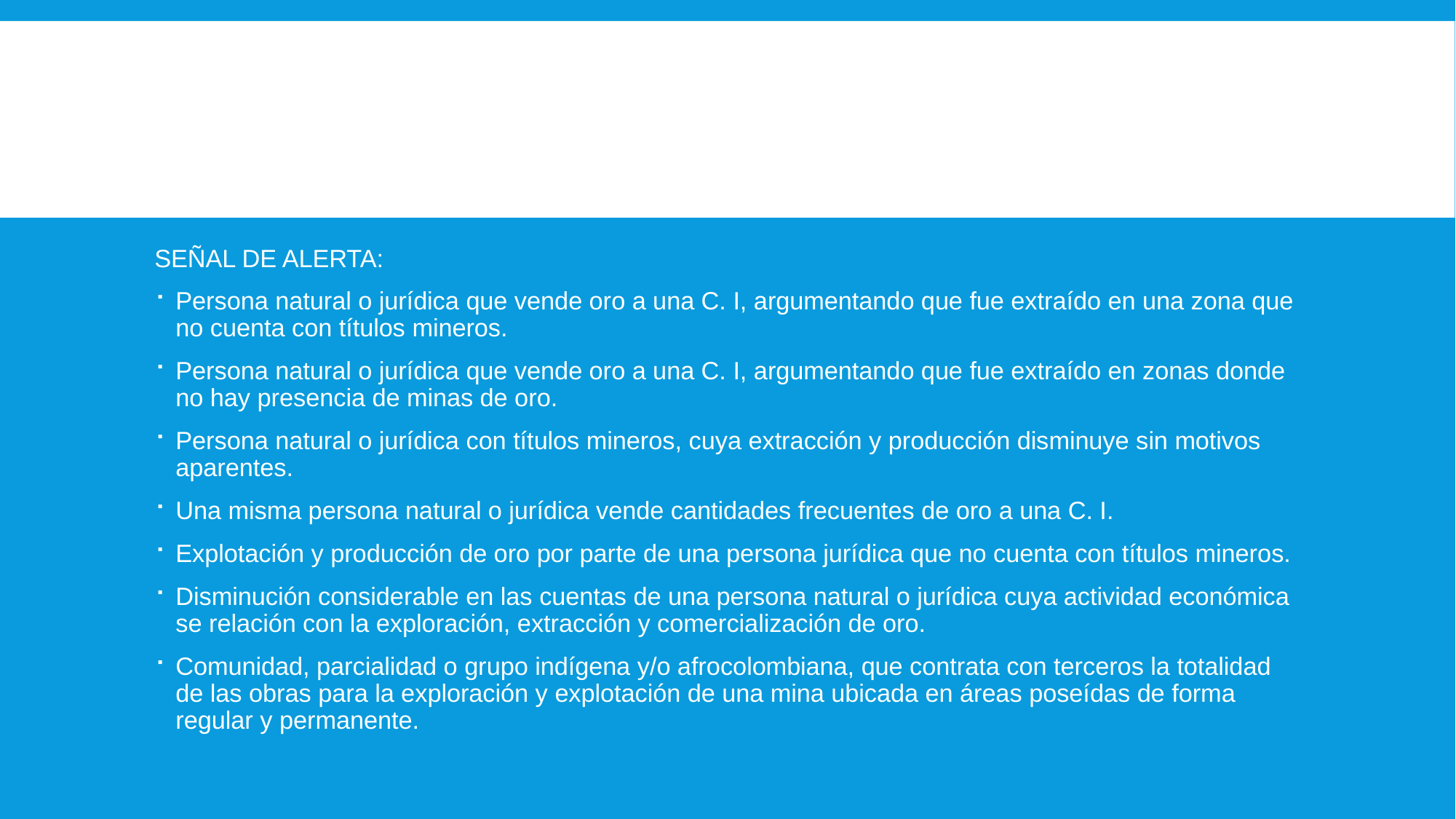

#
SEÑAL DE ALERTA:
Persona natural o jurídica que vende oro a una C. I, argumentando que fue extraído en una zona que no cuenta con títulos mineros.
Persona natural o jurídica que vende oro a una C. I, argumentando que fue extraído en zonas donde no hay presencia de minas de oro.
Persona natural o jurídica con títulos mineros, cuya extracción y producción disminuye sin motivos aparentes.
Una misma persona natural o jurídica vende cantidades frecuentes de oro a una C. I.
Explotación y producción de oro por parte de una persona jurídica que no cuenta con títulos mineros.
Disminución considerable en las cuentas de una persona natural o jurídica cuya actividad económica se relación con la exploración, extracción y comercialización de oro.
Comunidad, parcialidad o grupo indígena y/o afrocolombiana, que contrata con terceros la totalidad de las obras para la exploración y explotación de una mina ubicada en áreas poseídas de forma regular y permanente.